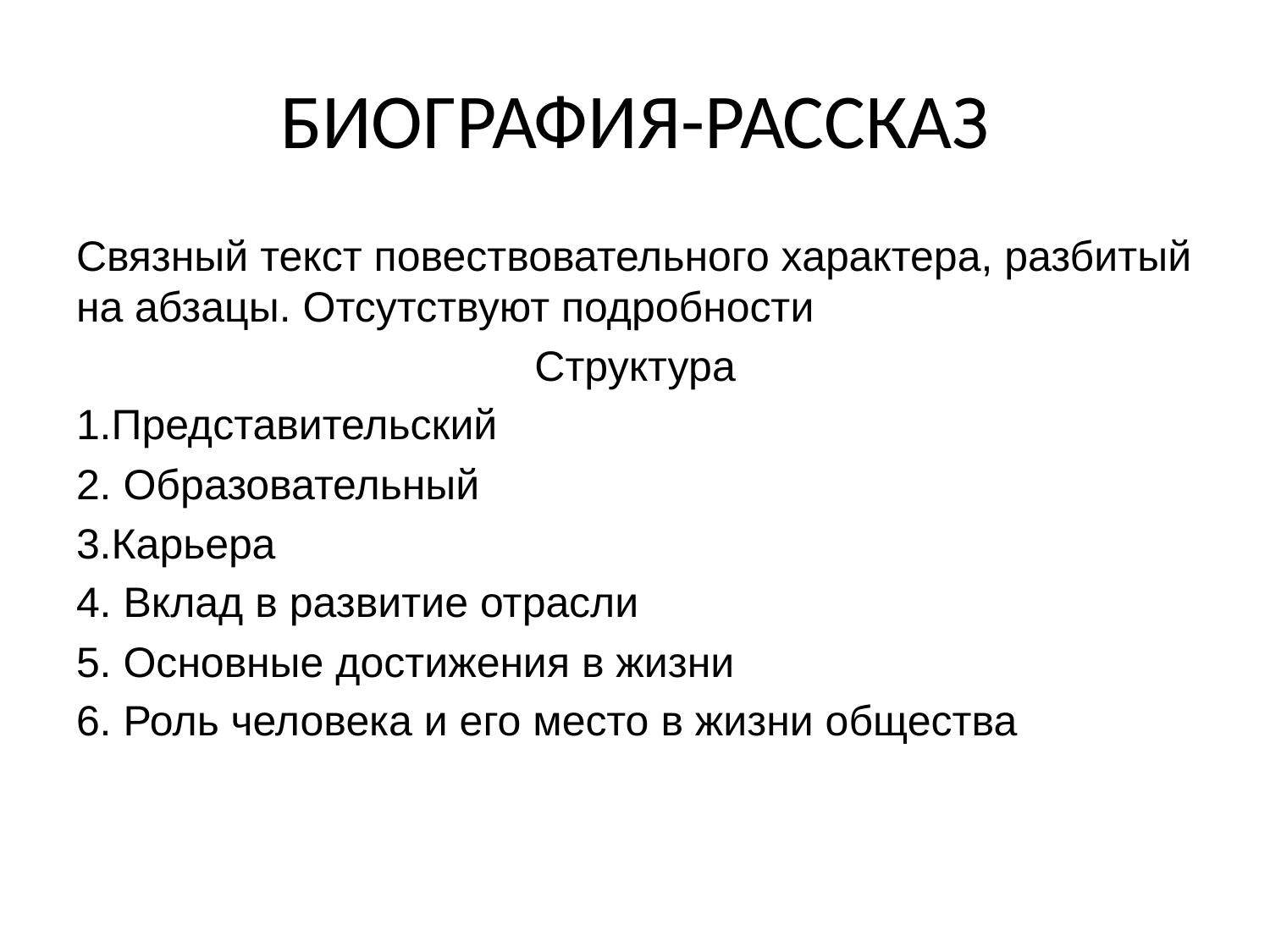

# БИОГРАФИЯ-РАССКАЗ
Связный текст повествовательного характера, разбитый на абзацы. Отсутствуют подробности
Структура
1.Представительский
2. Образовательный
3.Карьера
4. Вклад в развитие отрасли
5. Основные достижения в жизни
6. Роль человека и его место в жизни общества